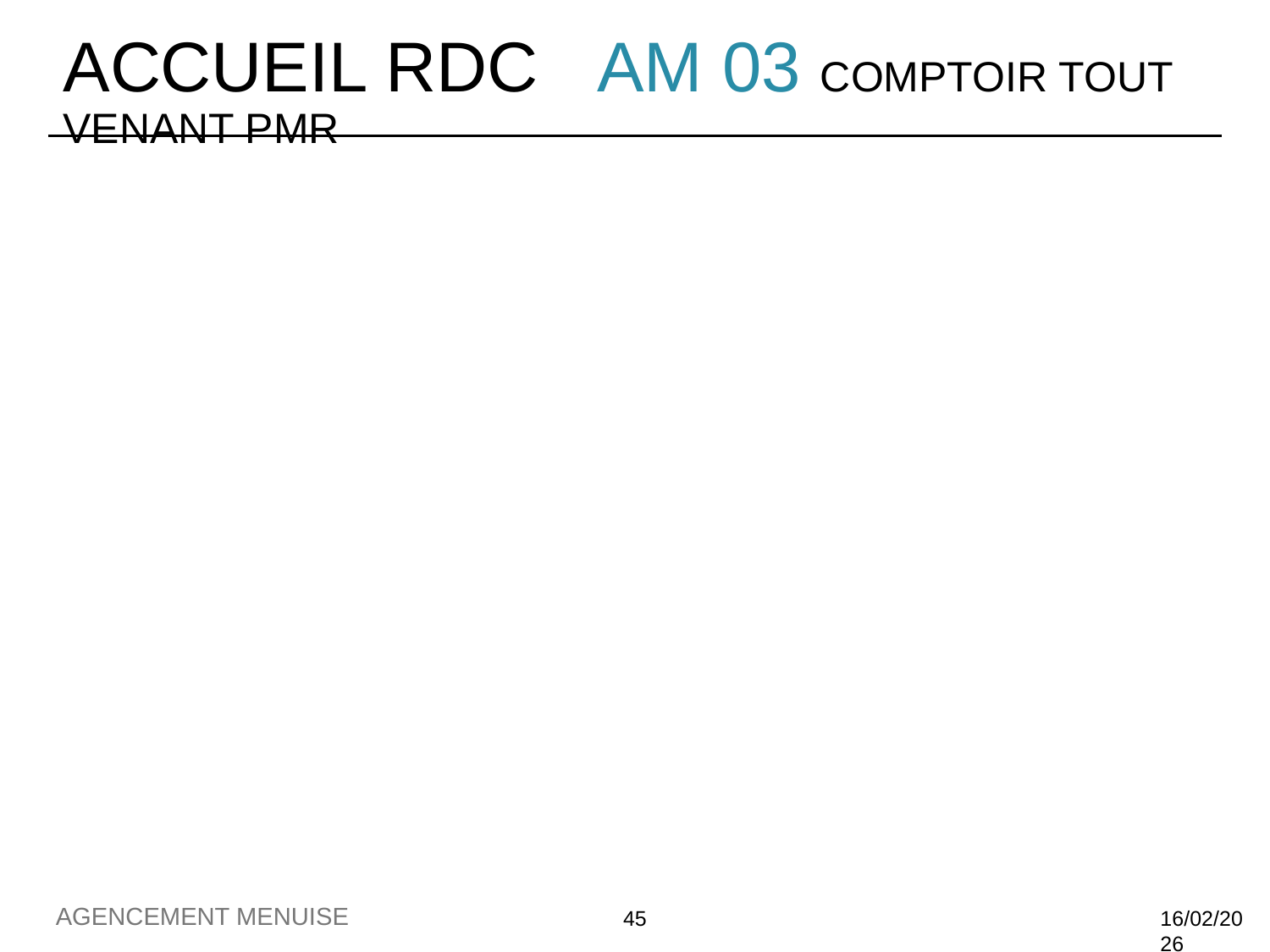

# ACCUEIL RDC   AM 03 COMPTOIR TOUT VENANT PMR
AGENCEMENT MENUISE